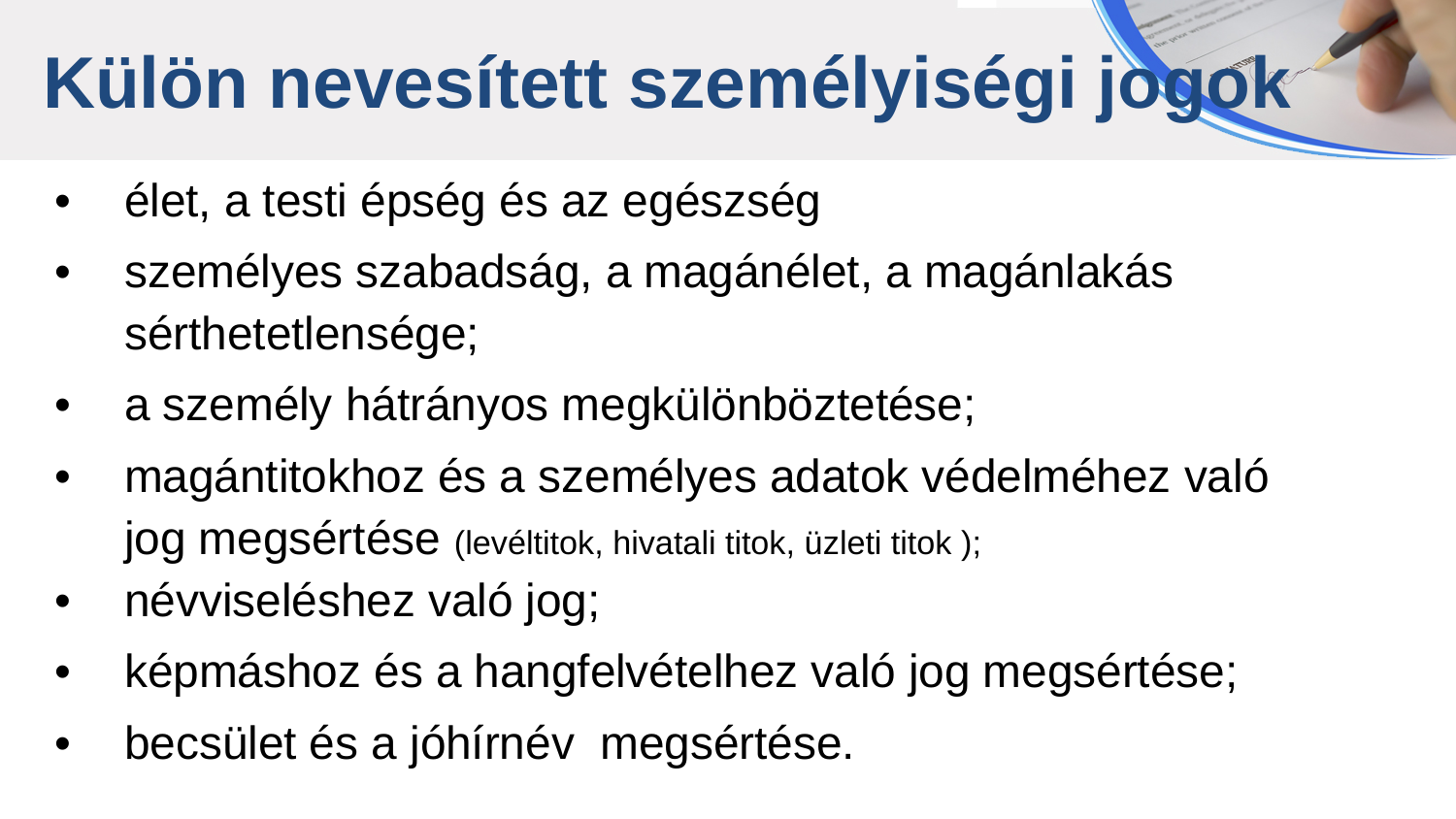

Külön nevesített személyiségi jogok
élet, a testi épség és az egészség
személyes szabadság, a magánélet, a magánlakás
sérthetetlensége;
a személy hátrányos megkülönböztetése;
magántitokhoz és a személyes adatok védelméhez való
jog megsértése (levéltitok, hivatali titok, üzleti titok );
névviseléshez való jog;
képmáshoz és a hangfelvételhez való jog megsértése;
becsület és a jóhírnév  megsértése.